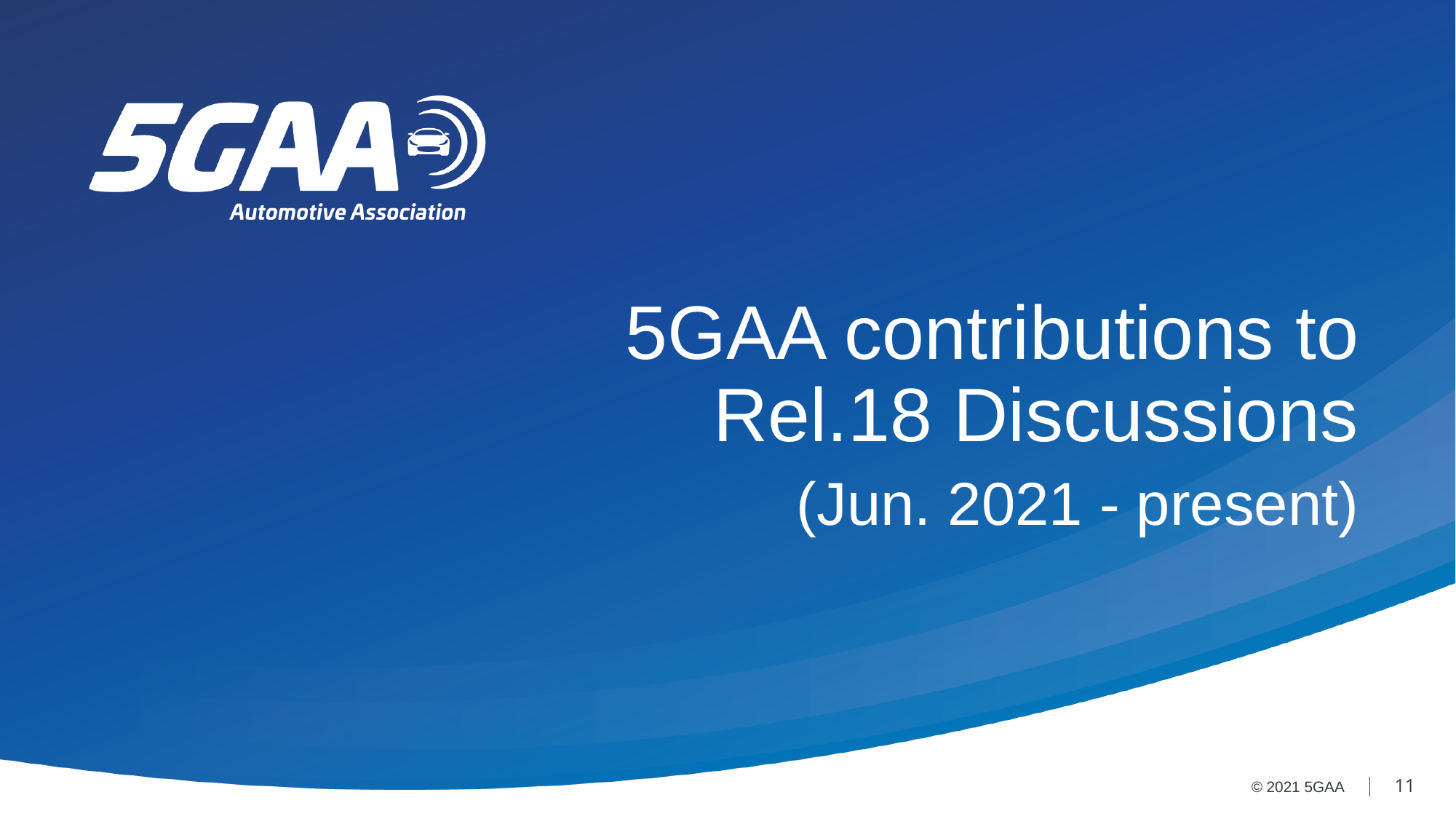

5GAA contributions to
Rel.18 Discussions
(Jun. 2021 - present)